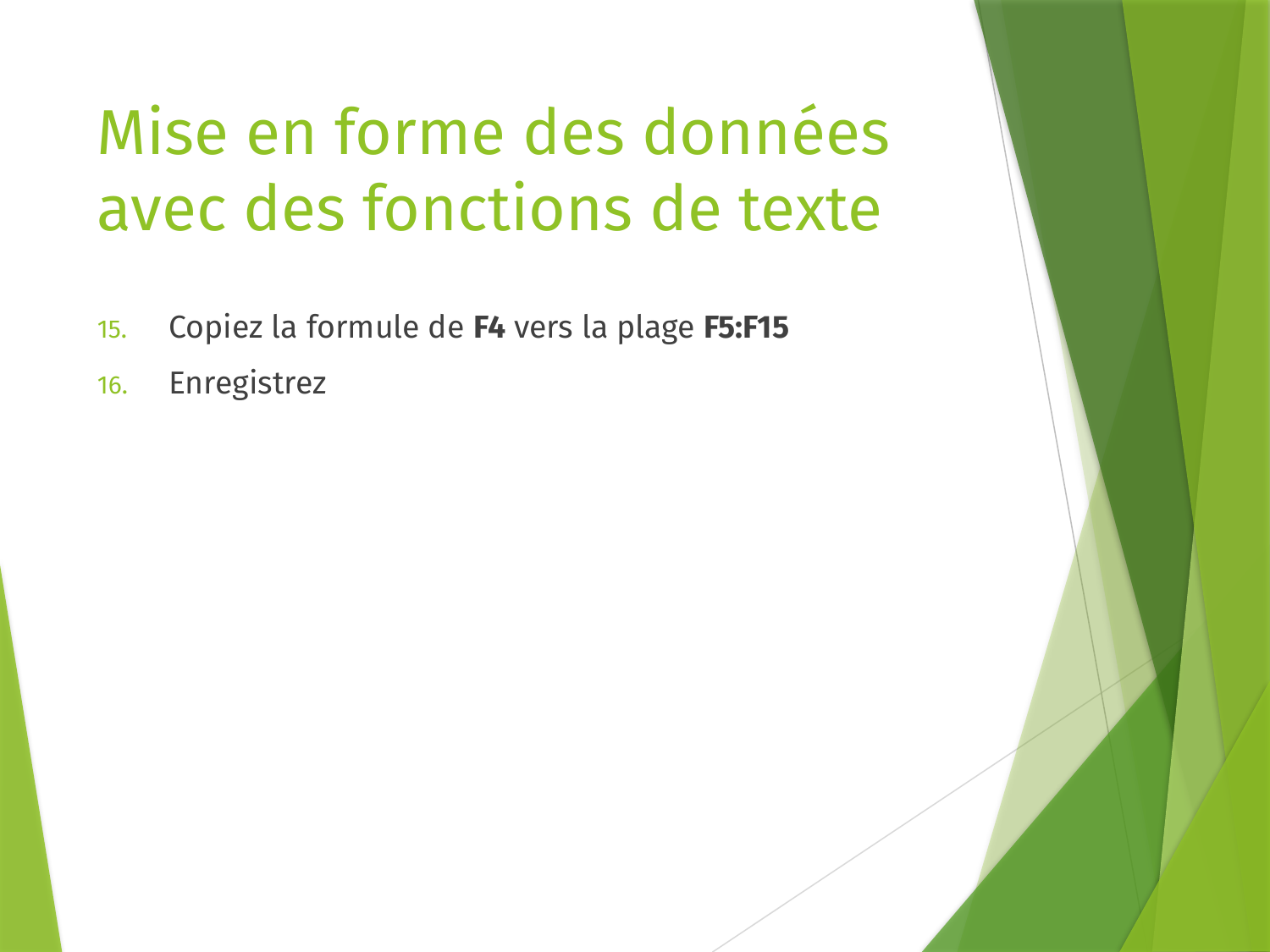

# Mise en forme des données avec des fonctions de texte
Copiez la formule de F4 vers la plage F5:F15
Enregistrez